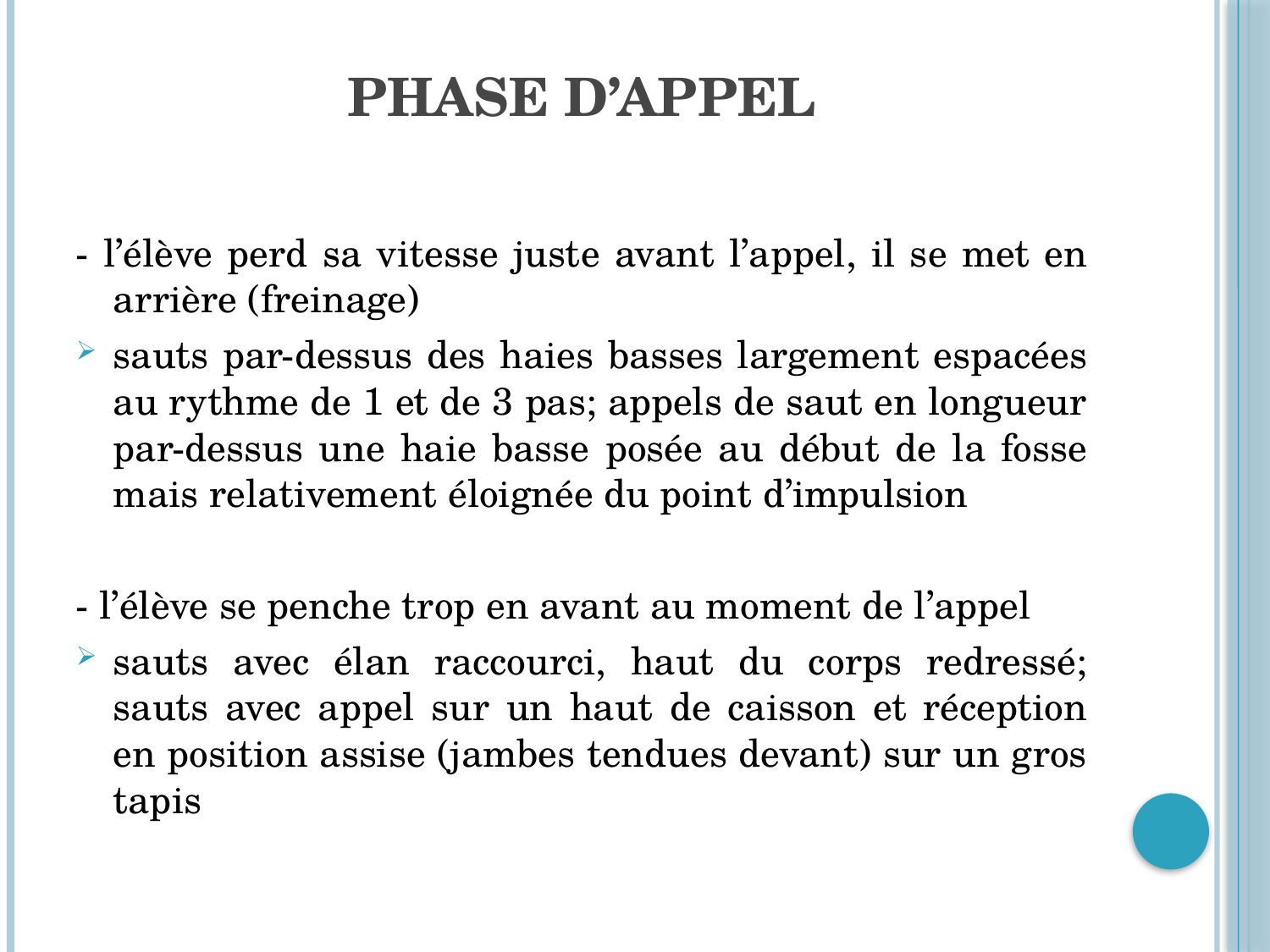

# Phase d’appel
- l’élève perd sa vitesse juste avant l’appel, il se met en arrière (freinage)
sauts par-dessus des haies basses largement espacées au rythme de 1 et de 3 pas; appels de saut en longueur par-dessus une haie basse posée au début de la fosse mais relativement éloignée du point d’impulsion

- l’élève se penche trop en avant au moment de l’appel
sauts avec élan raccourci, haut du corps redressé; sauts avec appel sur un haut de caisson et réception en position assise (jambes tendues devant) sur un gros tapis